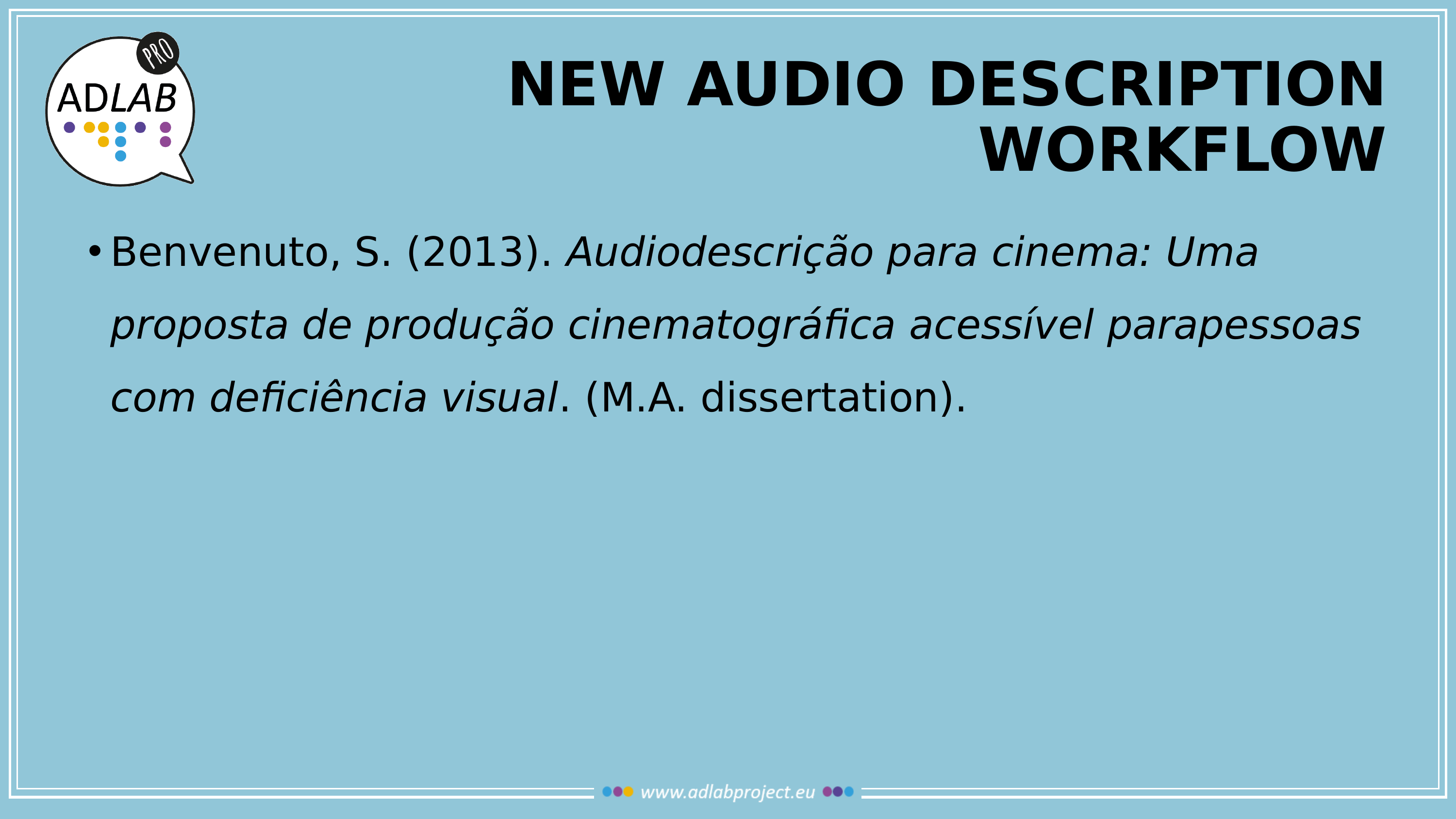

# New audio description workflow
Benvenuto, S. (2013). Audiodescrição para cinema: Uma proposta de produção cinematográfica acessível parapessoas com deficiência visual. (M.A. dissertation).